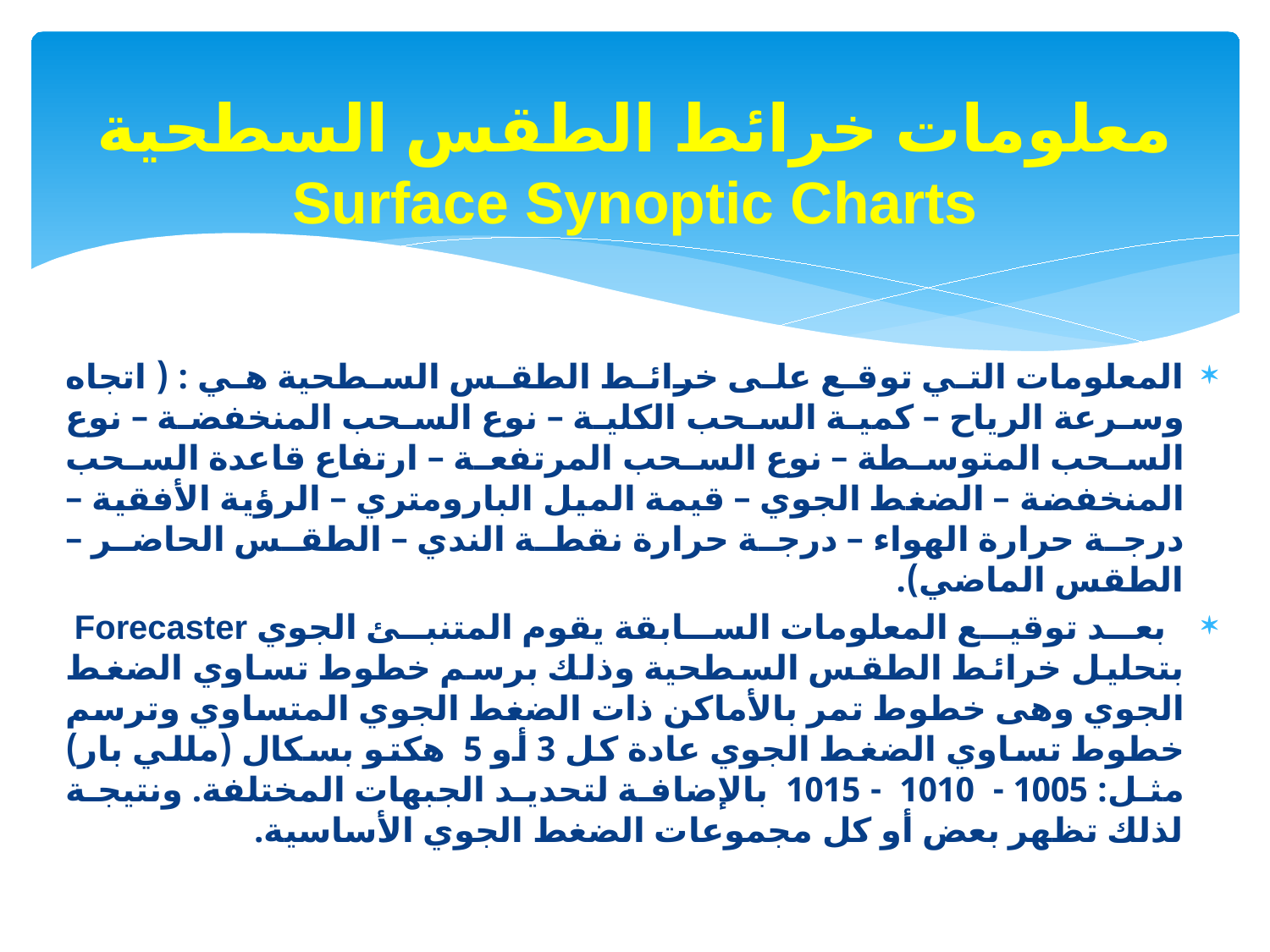

# معلومات خرائط الطقس السطحية Surface Synoptic Charts
المعلومات التي توقع على خرائط الطقس السطحية هي : ( اتجاه وسرعة الرياح – كمية السحب الكلية – نوع السحب المنخفضة – نوع السحب المتوسطة – نوع السحب المرتفعة – ارتفاع قاعدة السحب المنخفضة – الضغط الجوي – قيمة الميل البارومتري – الرؤية الأفقية – درجة حرارة الهواء – درجة حرارة نقطة الندي – الطقس الحاضر – الطقس الماضي).
  بعد توقيع المعلومات السابقة يقوم المتنبئ الجوي Forecaster  بتحليل خرائط الطقس السطحية وذلك برسم خطوط تساوي الضغط الجوي وهى خطوط تمر بالأماكن ذات الضغط الجوي المتساوي وترسم خطوط تساوي الضغط الجوي عادة كل 3 أو 5  هكتو بسكال (مللي بار) مثل: 1005 -  1010  - 1015  بالإضافة لتحديد الجبهات المختلفة. ونتيجة لذلك تظهر بعض أو كل مجموعات الضغط الجوي الأساسية.